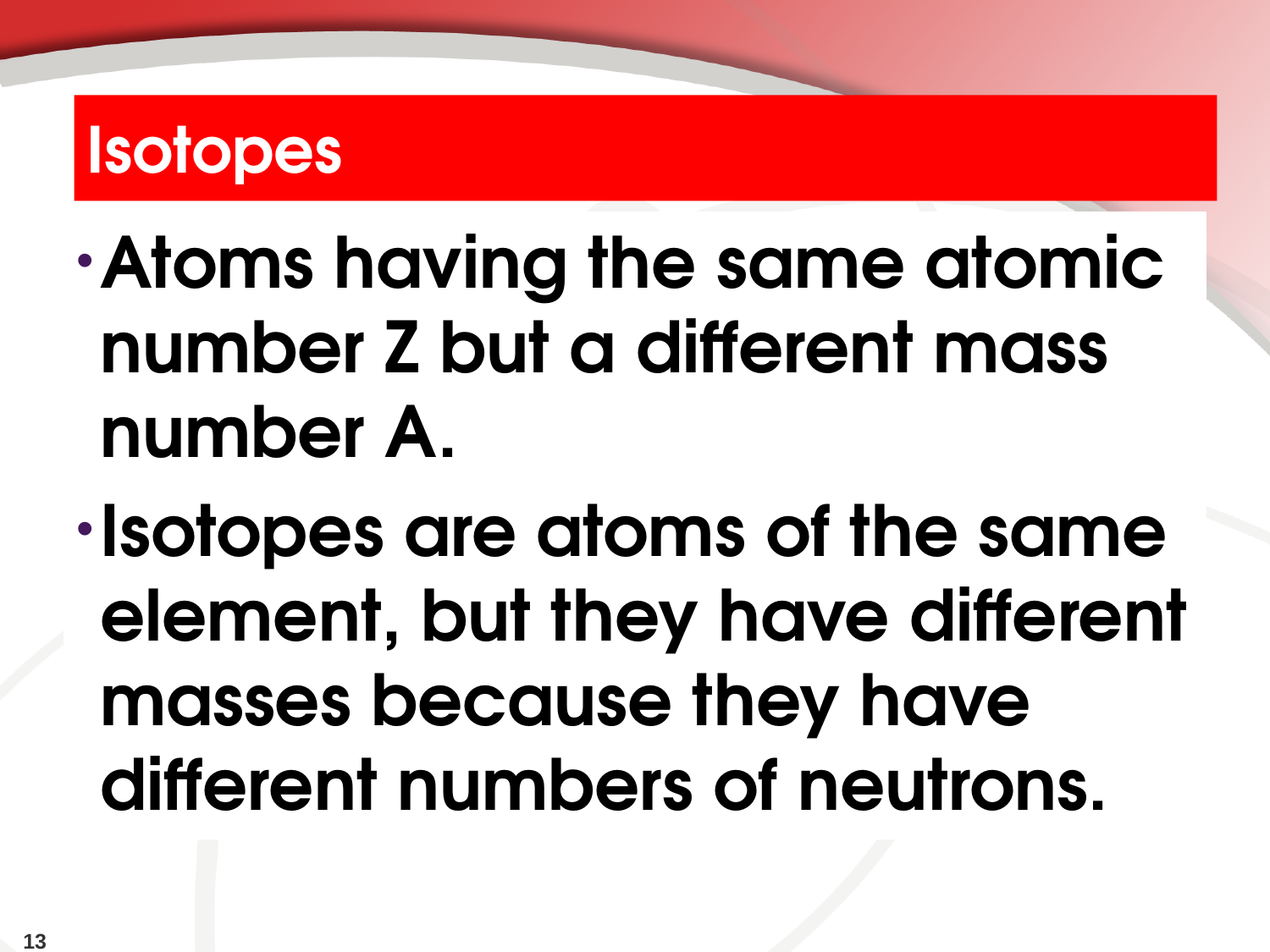

# Isotopes
Atoms having the same atomic number Z but a different mass number A.
Isotopes are atoms of the same element, but they have different masses because they have different numbers of neutrons.
13